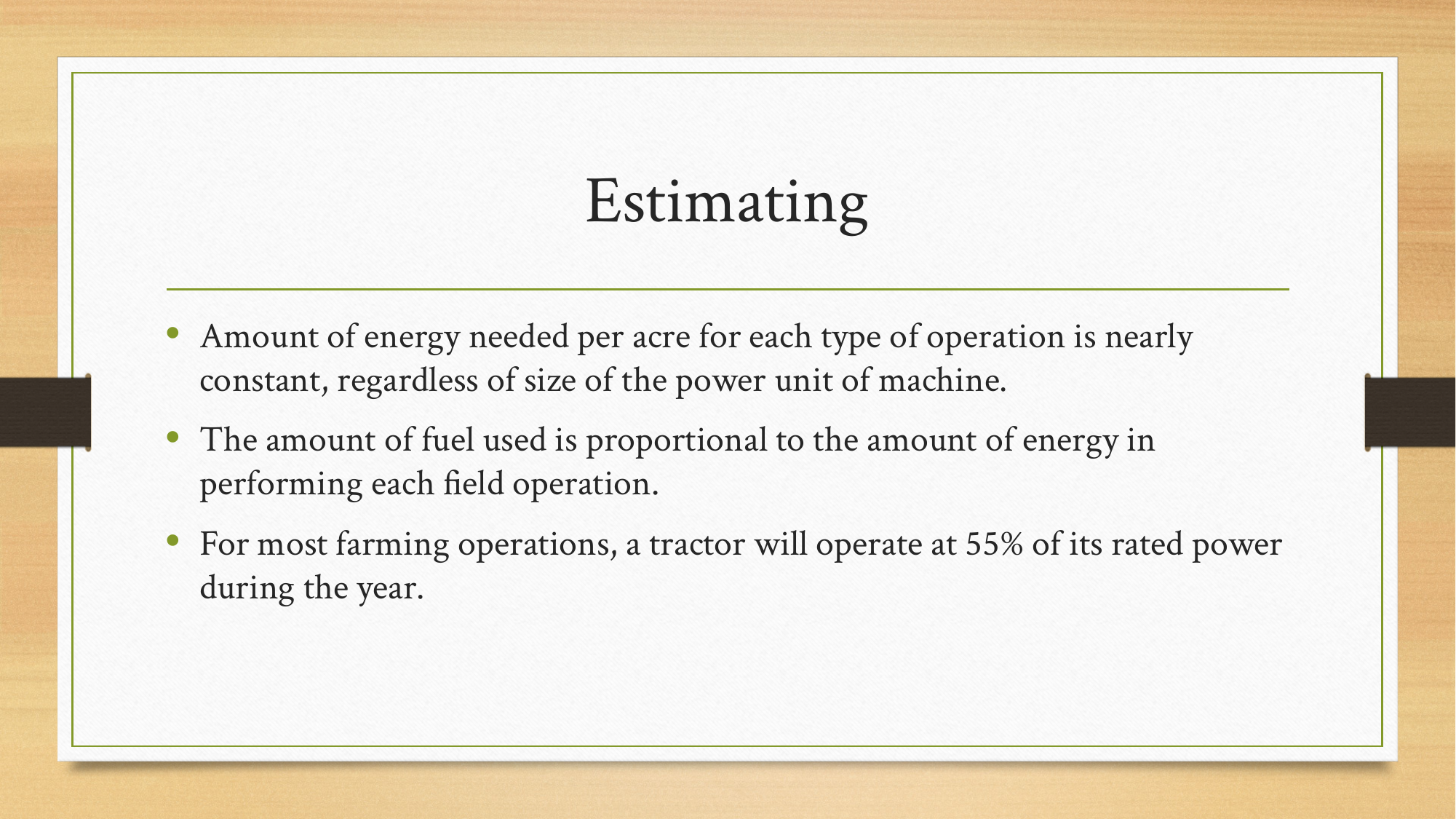

# Estimating
Amount of energy needed per acre for each type of operation is nearly constant, regardless of size of the power unit of machine.
The amount of fuel used is proportional to the amount of energy in performing each field operation.
For most farming operations, a tractor will operate at 55% of its rated power during the year.